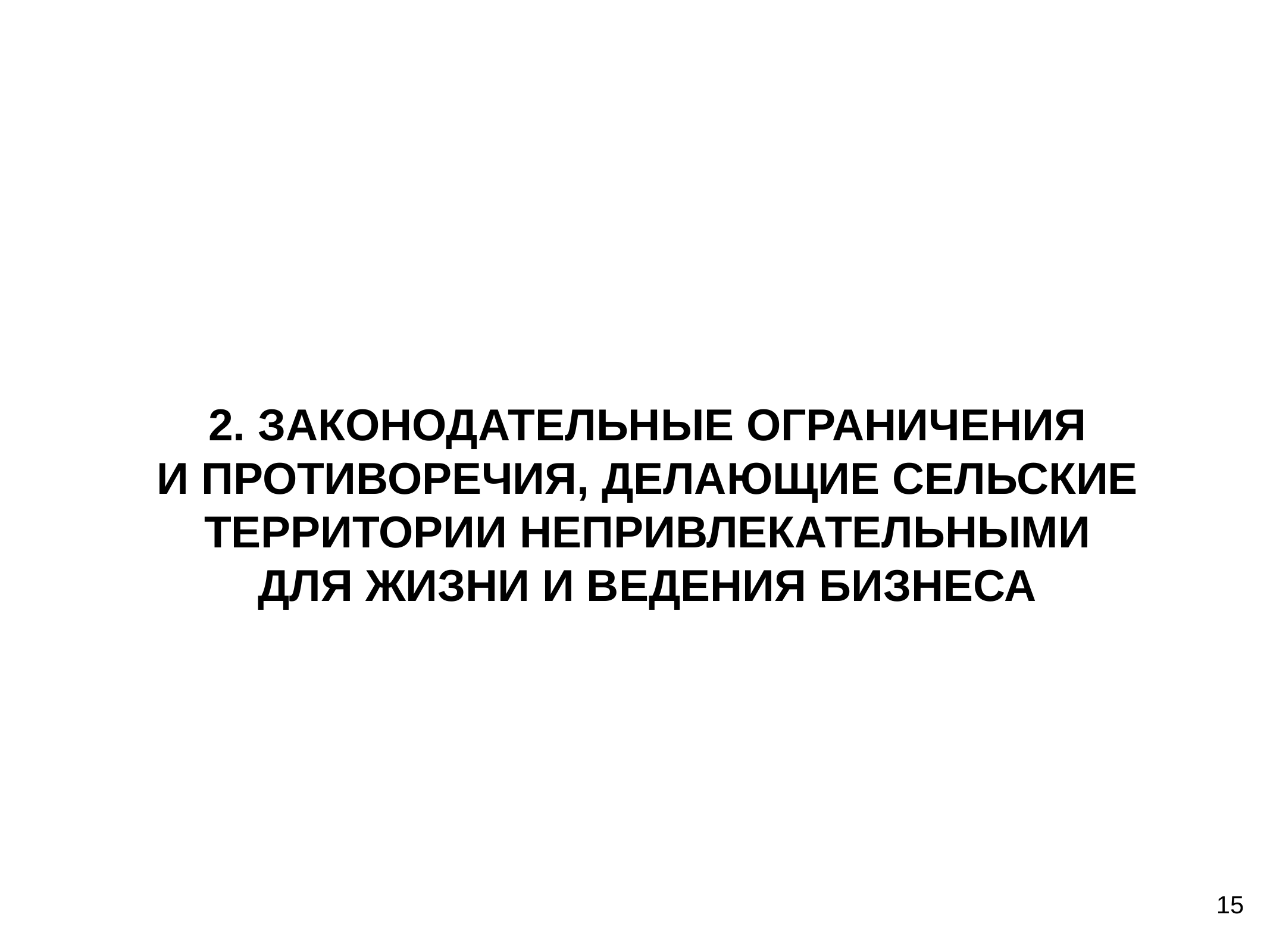

2. ЗАКОНОДАТЕЛЬНЫЕ ОГРАНИЧЕНИЯ
И ПРОТИВОРЕЧИЯ, ДЕЛАЮЩИЕ СЕЛЬСКИЕ ТЕРРИТОРИИ НЕПРИВЛЕКАТЕЛЬНЫМИ
ДЛЯ ЖИЗНИ И ВЕДЕНИЯ БИЗНЕСА

15